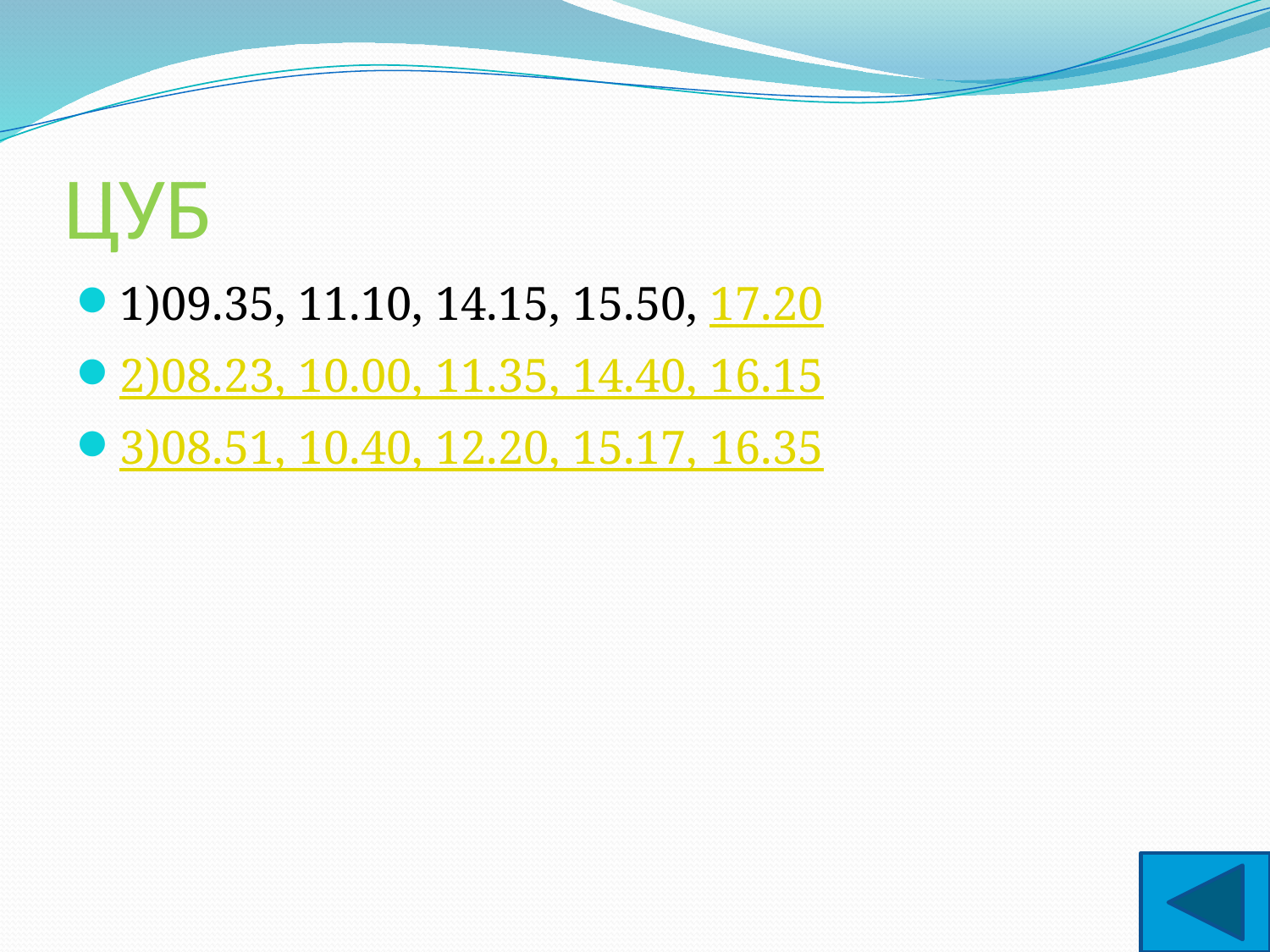

# ЦУБ
1)09.35, 11.10, 14.15, 15.50, 17.20
2)08.23, 10.00, 11.35, 14.40, 16.15
3)08.51, 10.40, 12.20, 15.17, 16.35